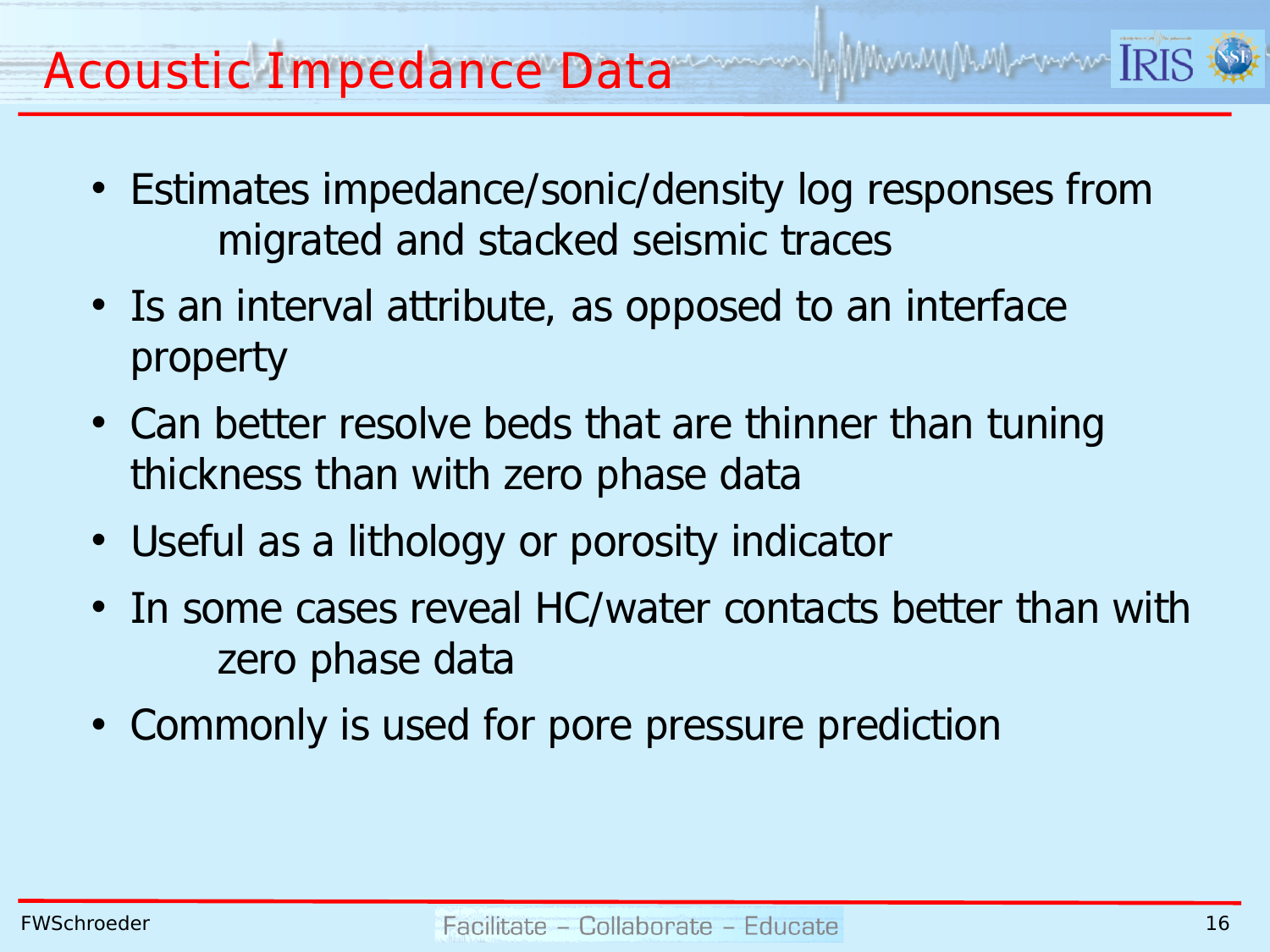

# Acoustic Impedance Data
Estimates impedance/sonic/density log responses from 	migrated and stacked seismic traces
Is an interval attribute, as opposed to an interface 	property
Can better resolve beds that are thinner than tuning 	thickness than with zero phase data
Useful as a lithology or porosity indicator
In some cases reveal HC/water contacts better than with 	zero phase data
Commonly is used for pore pressure prediction